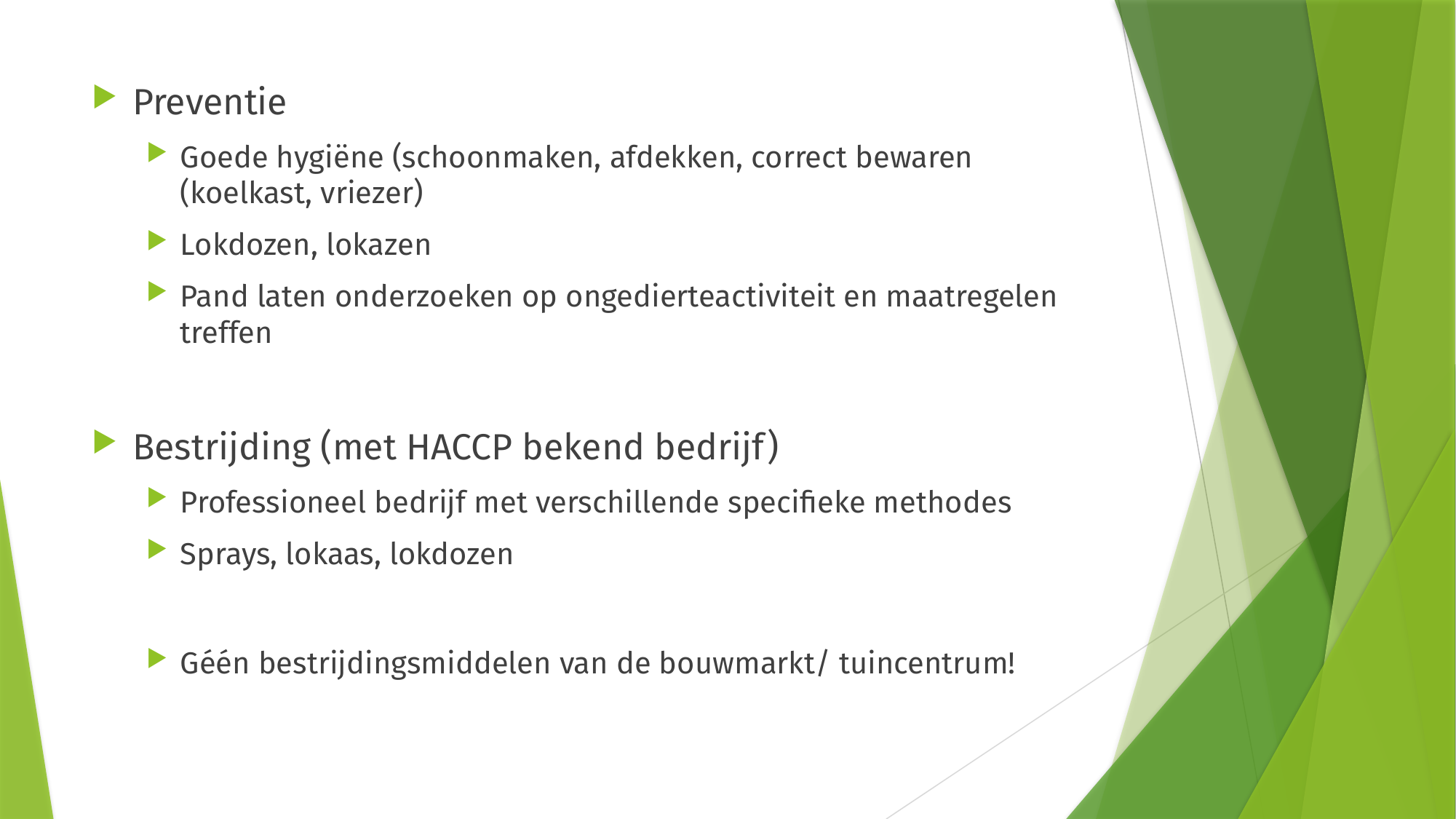

#
Preventie
Goede hygiëne (schoonmaken, afdekken, correct bewaren (koelkast, vriezer)
Lokdozen, lokazen
Pand laten onderzoeken op ongedierteactiviteit en maatregelen treffen

Bestrijding (met HACCP bekend bedrijf)
Professioneel bedrijf met verschillende specifieke methodes
Sprays, lokaas, lokdozen

Géén bestrijdingsmiddelen van de bouwmarkt/ tuincentrum!